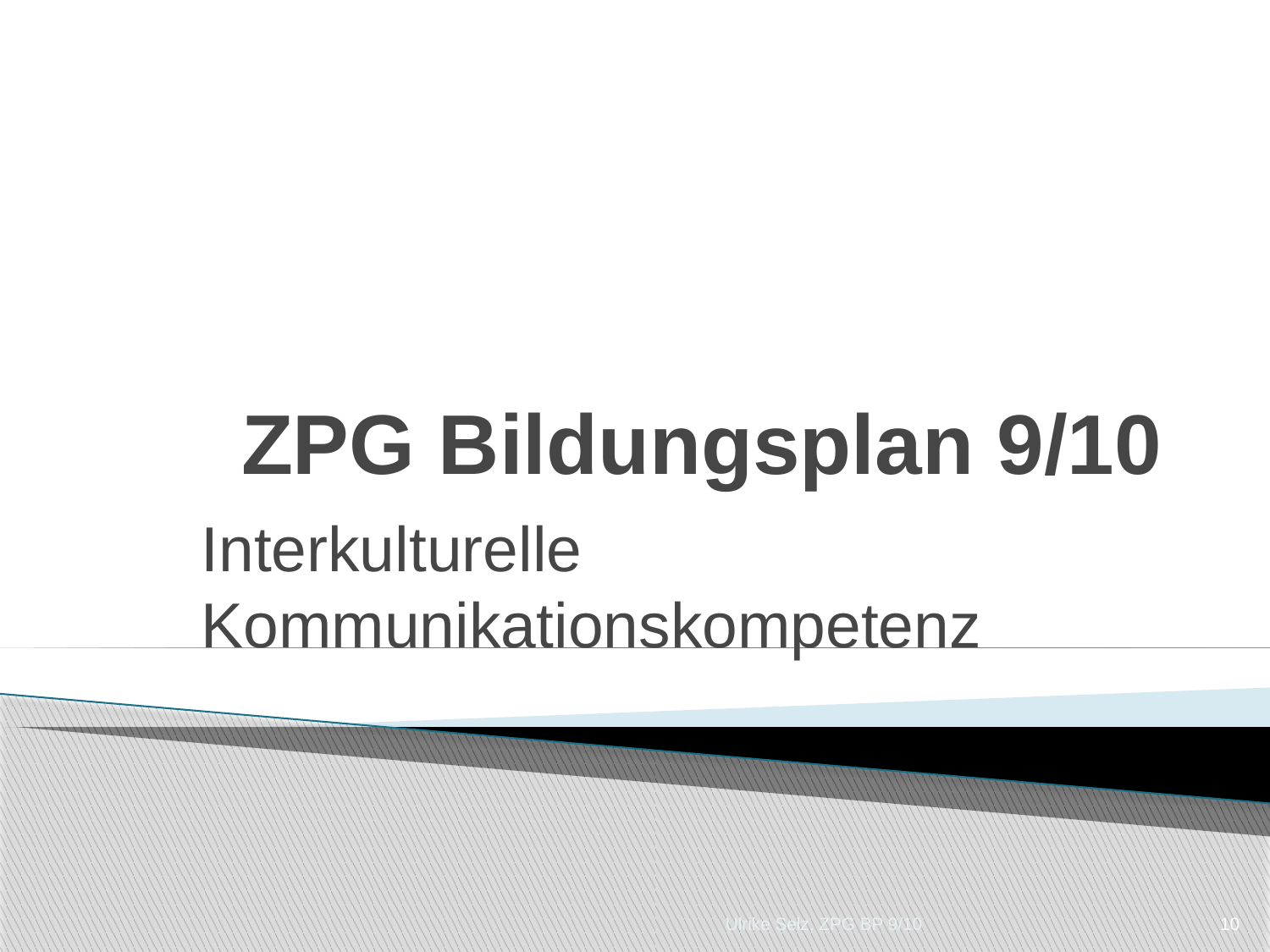

# ZPG Bildungsplan 9/10
Interkulturelle Kommunikationskompetenz
Ulrike Selz, ZPG BP 9/10
10